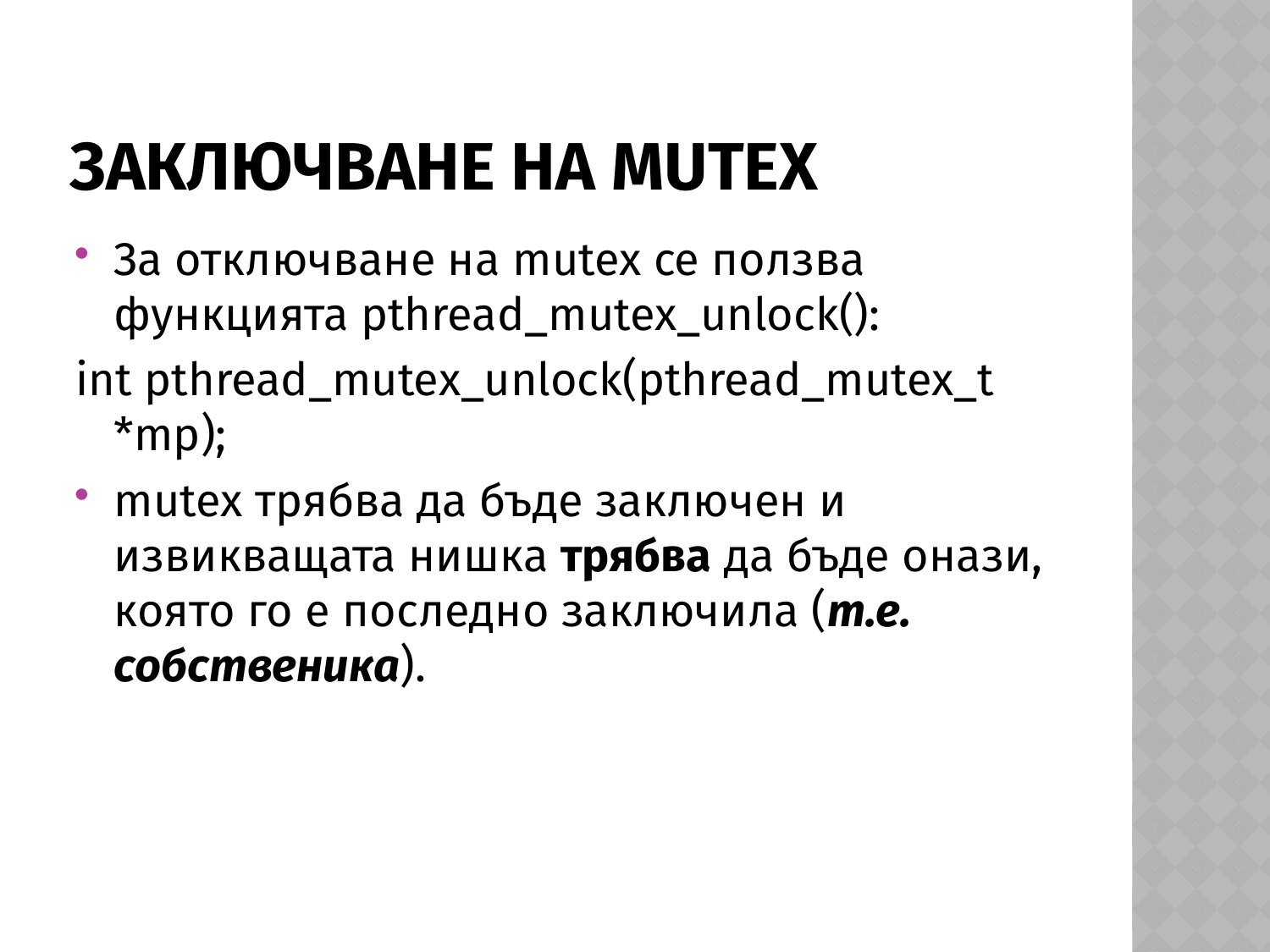

# Заключване на Mutex
За отключване на mutex се ползва функцията pthread_mutex_unlock():
int pthread_mutex_unlock(pthread_mutex_t *mp);
mutex трябва да бъде заключен и извикващата нишка трябва да бъде онази, която го е последно заключила (т.е. собственика).